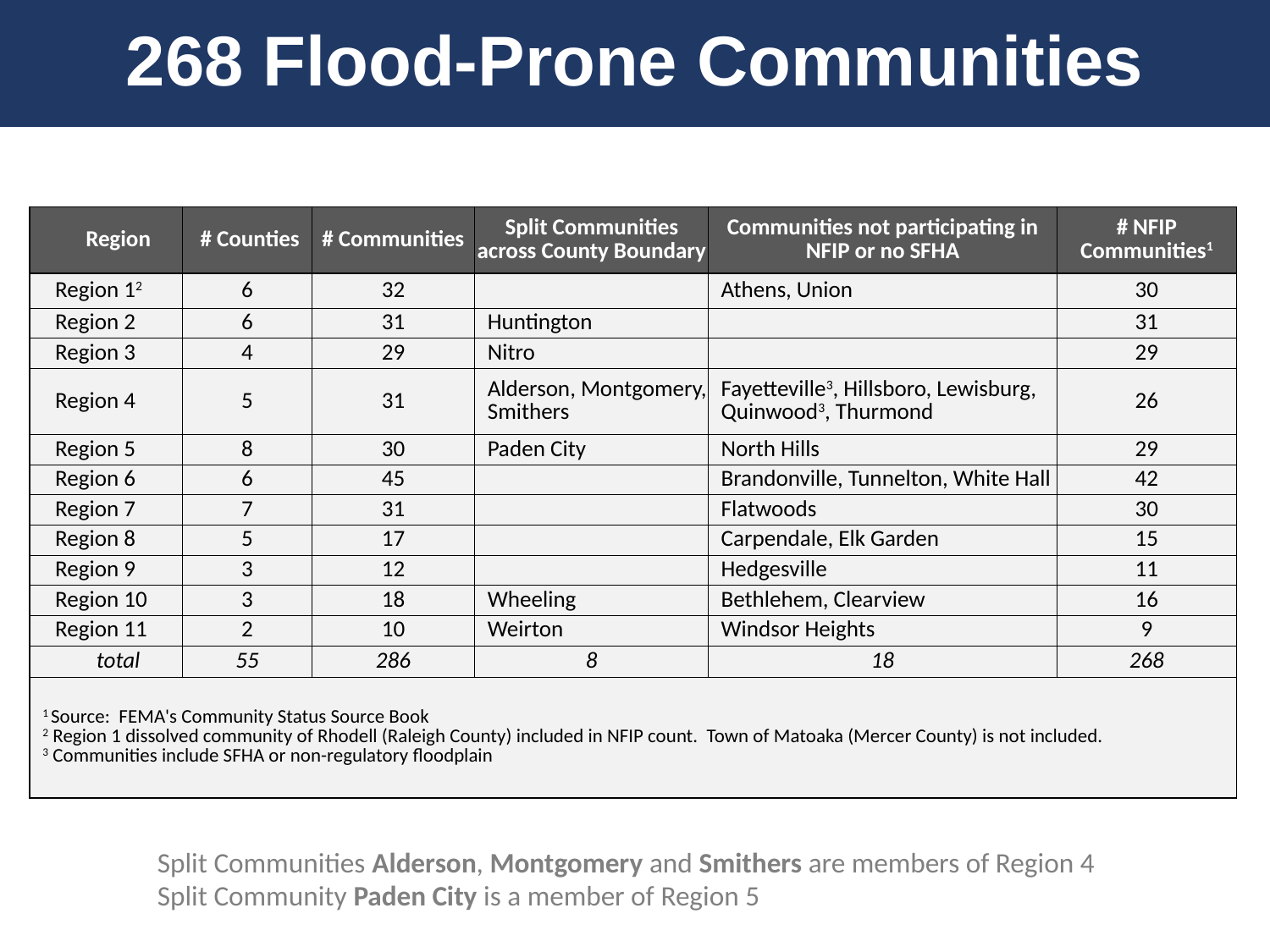

268 Flood-Prone Communities
| Region | # Counties | # Communities | Split Communities across County Boundary | Communities not participating in NFIP or no SFHA | # NFIP Communities1 |
| --- | --- | --- | --- | --- | --- |
| Region 12 | 6 | 32 |  | Athens, Union | 30 |
| Region 2 | 6 | 31 | Huntington |  | 31 |
| Region 3 | 4 | 29 | Nitro |  | 29 |
| Region 4 | 5 | 31 | Alderson, Montgomery, Smithers | Fayetteville3, Hillsboro, Lewisburg, Quinwood3, Thurmond | 26 |
| Region 5 | 8 | 30 | Paden City | North Hills | 29 |
| Region 6 | 6 | 45 |  | Brandonville, Tunnelton, White Hall | 42 |
| Region 7 | 7 | 31 |  | Flatwoods | 30 |
| Region 8 | 5 | 17 |  | Carpendale, Elk Garden | 15 |
| Region 9 | 3 | 12 |  | Hedgesville | 11 |
| Region 10 | 3 | 18 | Wheeling | Bethlehem, Clearview | 16 |
| Region 11 | 2 | 10 | Weirton | Windsor Heights | 9 |
| total | 55 | 286 | 8 | 18 | 268 |
| 1 Source: FEMA's Community Status Source Book 2 Region 1 dissolved community of Rhodell (Raleigh County) included in NFIP count. Town of Matoaka (Mercer County) is not included. 3 Communities include SFHA or non-regulatory floodplain |  |  |  |  |  |
Split Communities Alderson, Montgomery and Smithers are members of Region 4
Split Community Paden City is a member of Region 5